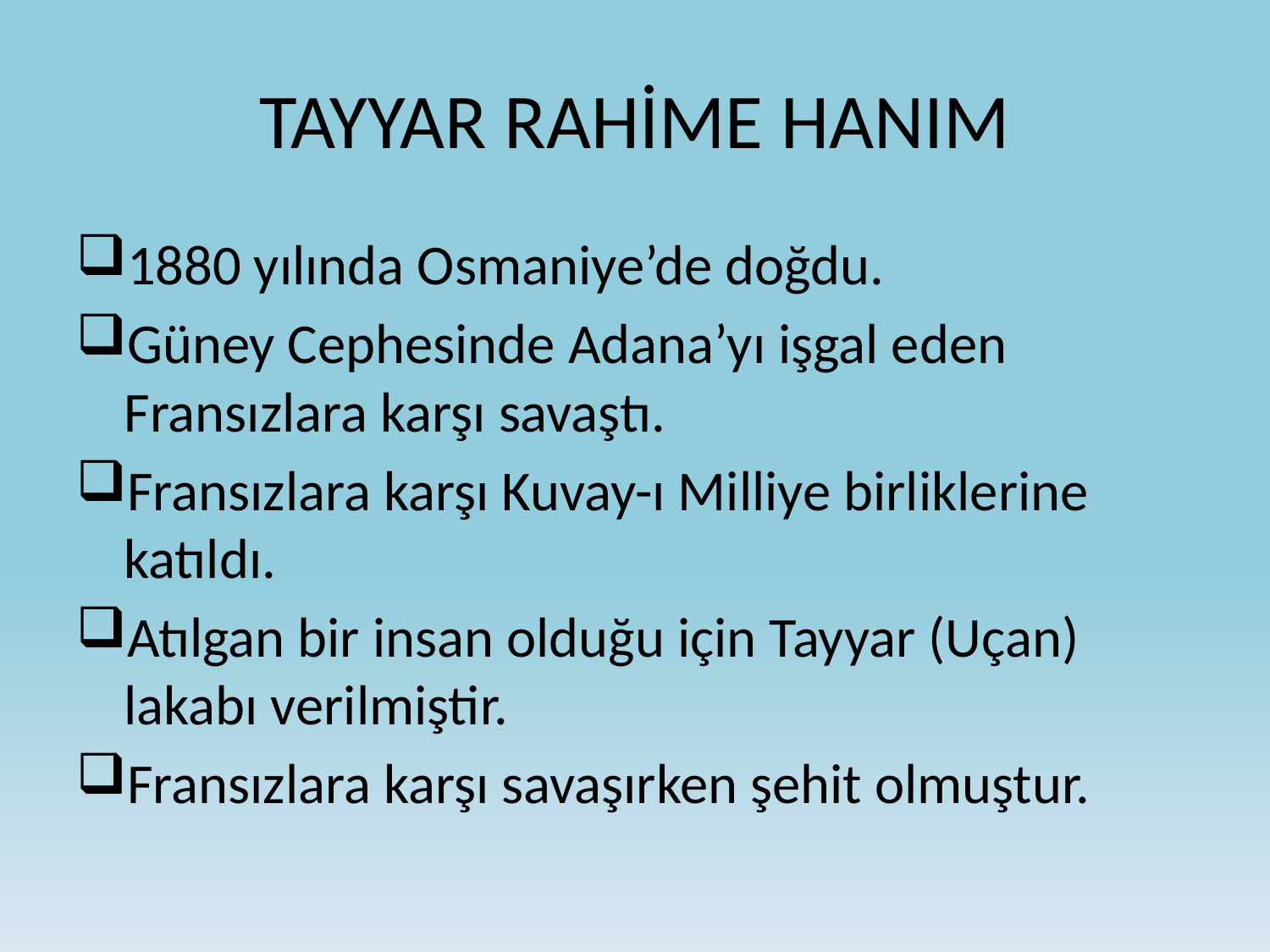

# TAYYAR RAHİME HANIM
1880 yılında Osmaniye’de doğdu.
Güney Cephesinde Adana’yı işgal eden Fransızlara karşı savaştı.
Fransızlara karşı Kuvay-ı Milliye birliklerine katıldı.
Atılgan bir insan olduğu için Tayyar (Uçan) lakabı verilmiştir.
Fransızlara karşı savaşırken şehit olmuştur.